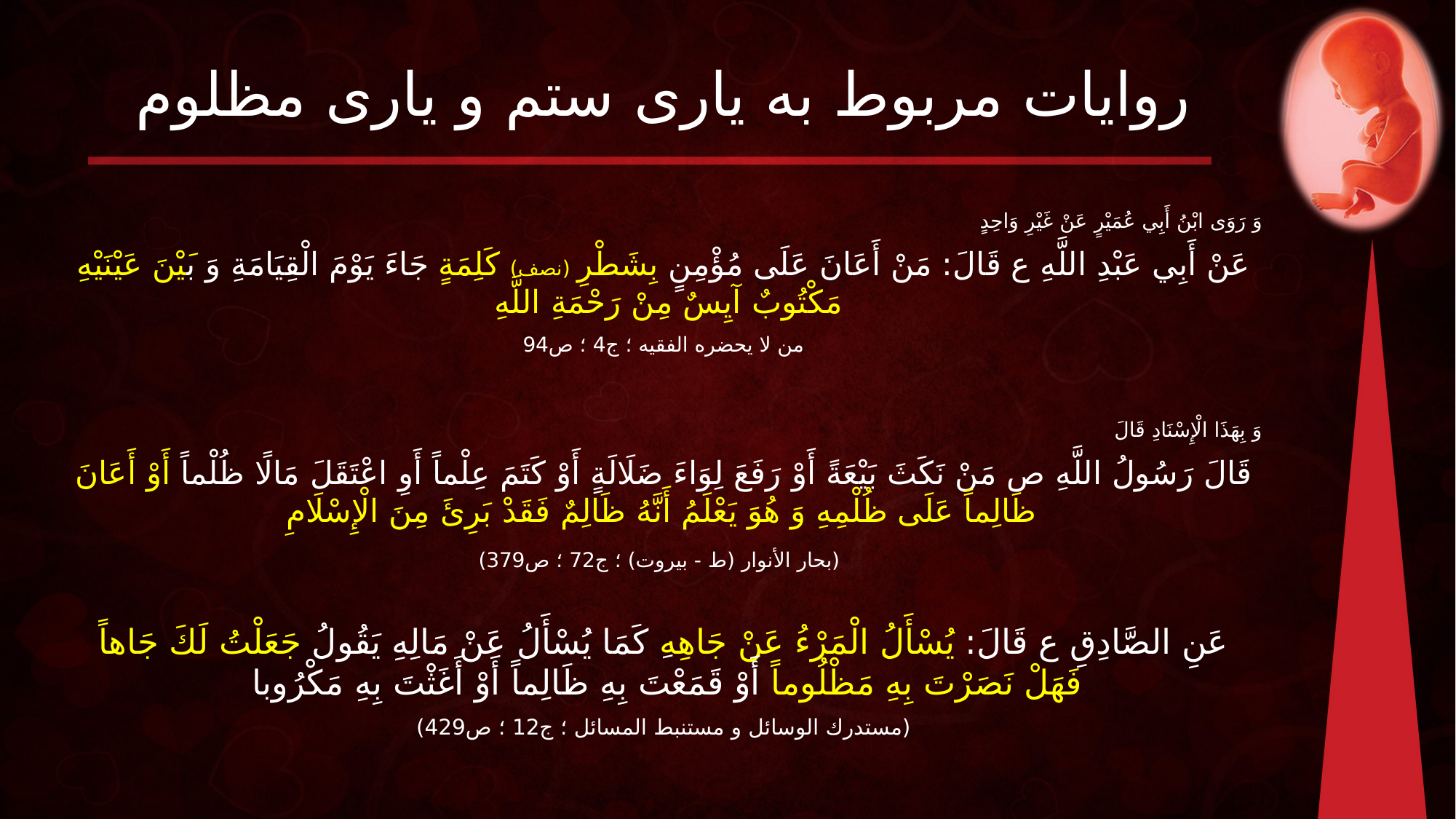

# روایات مربوط به یاری ستم و یاری مظلوم
وَ رَوَى ابْنُ أَبِي عُمَيْرٍ عَنْ غَيْرِ وَاحِدٍ
عَنْ أَبِي عَبْدِ اللَّهِ ع قَالَ: مَنْ أَعَانَ عَلَى مُؤْمِنٍ بِشَطْرِ (نصف) كَلِمَةٍ جَاءَ يَوْمَ الْقِيَامَةِ وَ بَيْنَ عَيْنَيْهِ مَكْتُوبٌ آيِسٌ‏ مِنْ‏ رَحْمَةِ اللَّهِ‏
من لا يحضره الفقيه ؛ ج‏4 ؛ ص94

وَ بِهَذَا الْإِسْنَادِ قَالَ
قَالَ رَسُولُ اللَّهِ ص‏ مَنْ نَكَثَ بَيْعَةً أَوْ رَفَعَ لِوَاءَ ضَلَالَةٍ أَوْ كَتَمَ عِلْماً أَوِ اعْتَقَلَ مَالًا ظُلْماً أَوْ أَعَانَ‏ ظَالِماً عَلَى ظُلْمِهِ وَ هُوَ يَعْلَمُ أَنَّهُ ظَالِمٌ فَقَدْ بَرِئَ مِنَ الْإِسْلَامِ
 (بحار الأنوار (ط - بيروت) ؛ ج‏72 ؛ ص379)

عَنِ الصَّادِقِ ع قَالَ: يُسْأَلُ الْمَرْءُ عَنْ جَاهِهِ كَمَا يُسْأَلُ عَنْ مَالِهِ يَقُولُ جَعَلْتُ لَكَ جَاهاً فَهَلْ‏ نَصَرْتَ‏ بِهِ‏ مَظْلُوماً أَوْ قَمَعْتَ بِهِ ظَالِماً أَوْ أَغَثْتَ بِهِ مَكْرُوبا
(مستدرك الوسائل و مستنبط المسائل ؛ ج‏12 ؛ ص429)